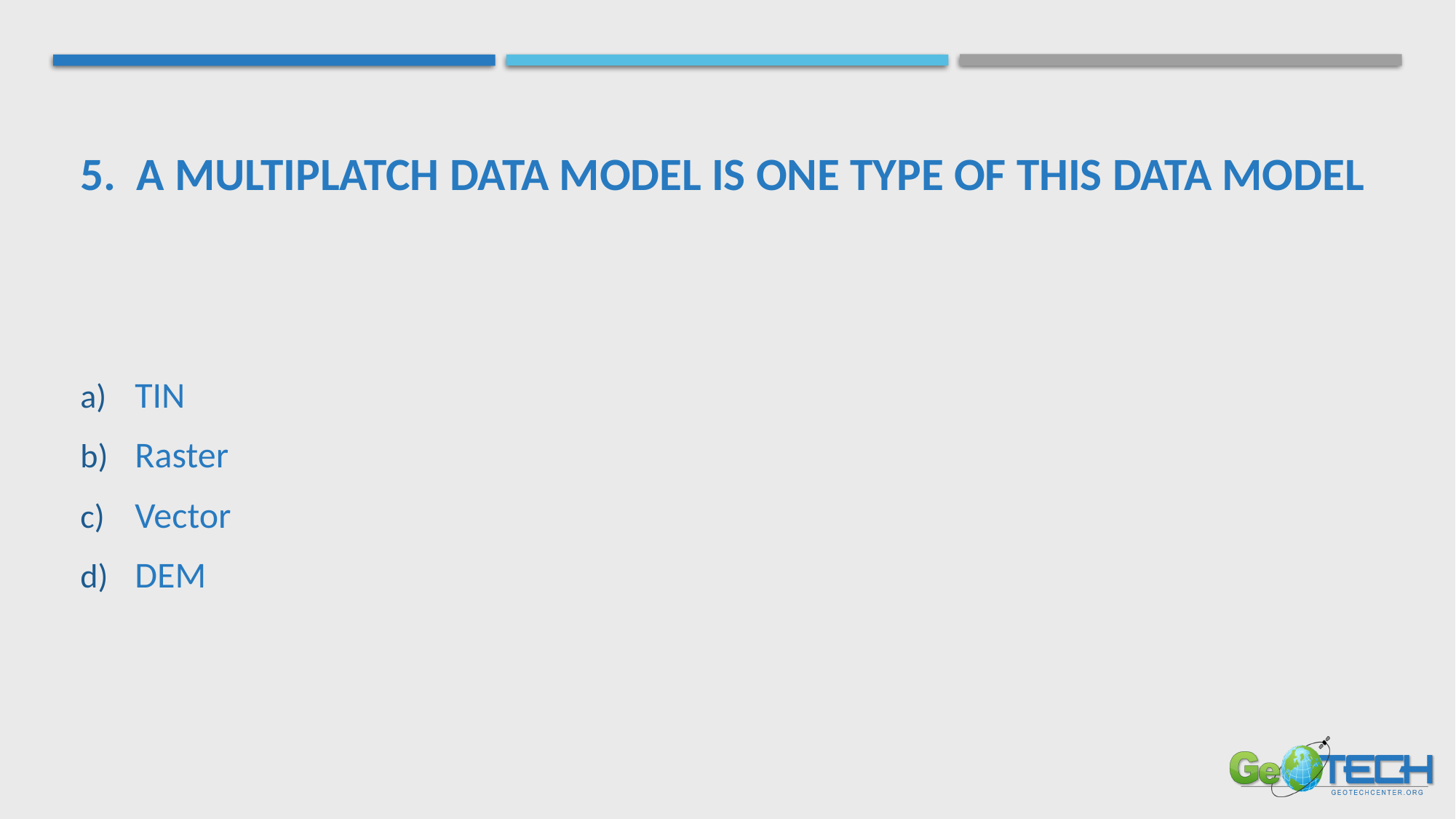

# 5.  A multiplatch data model is one type of this data model
TIN
Raster
Vector
DEM